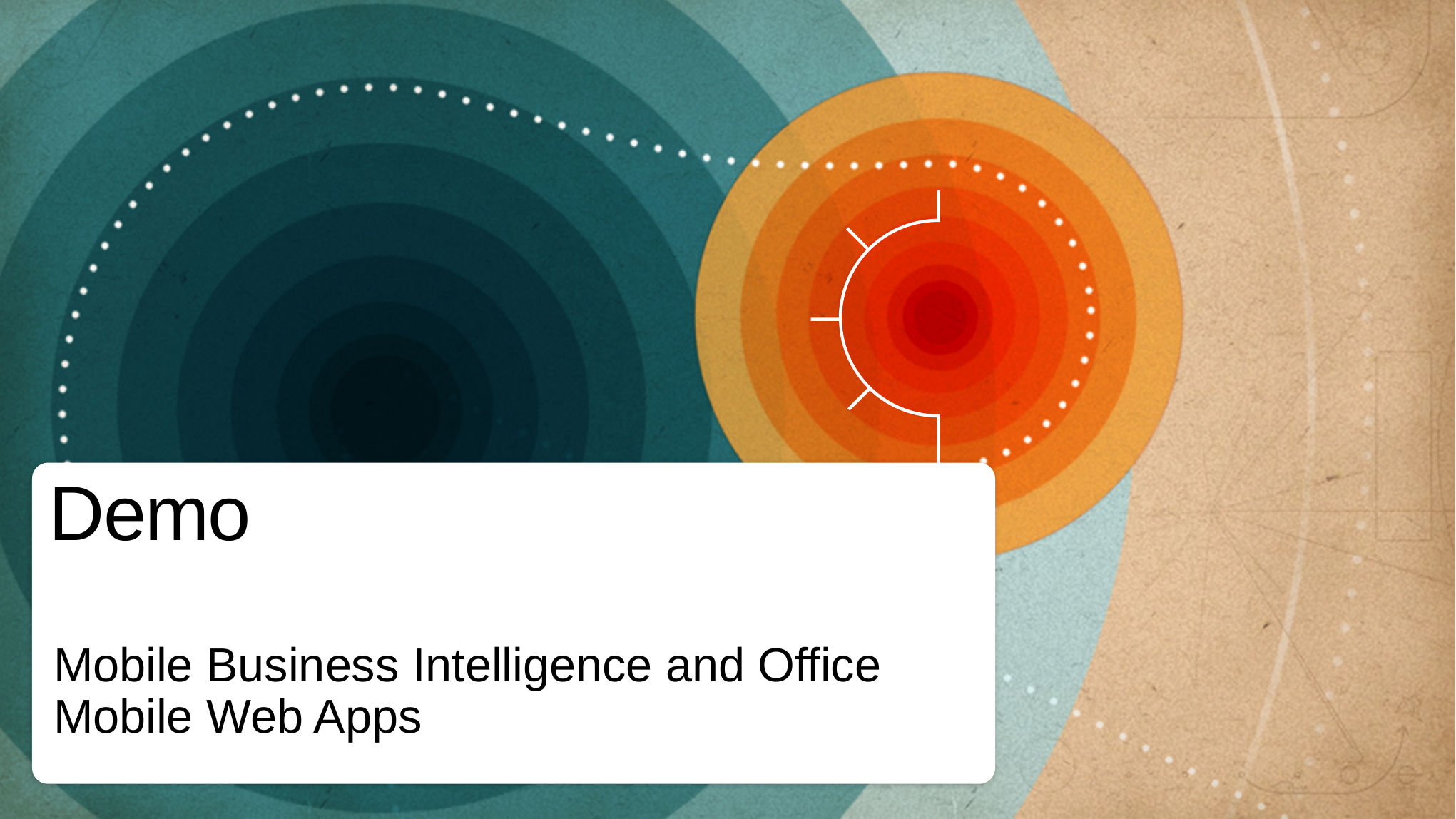

# Demo
Mobile Business Intelligence and Office Mobile Web Apps